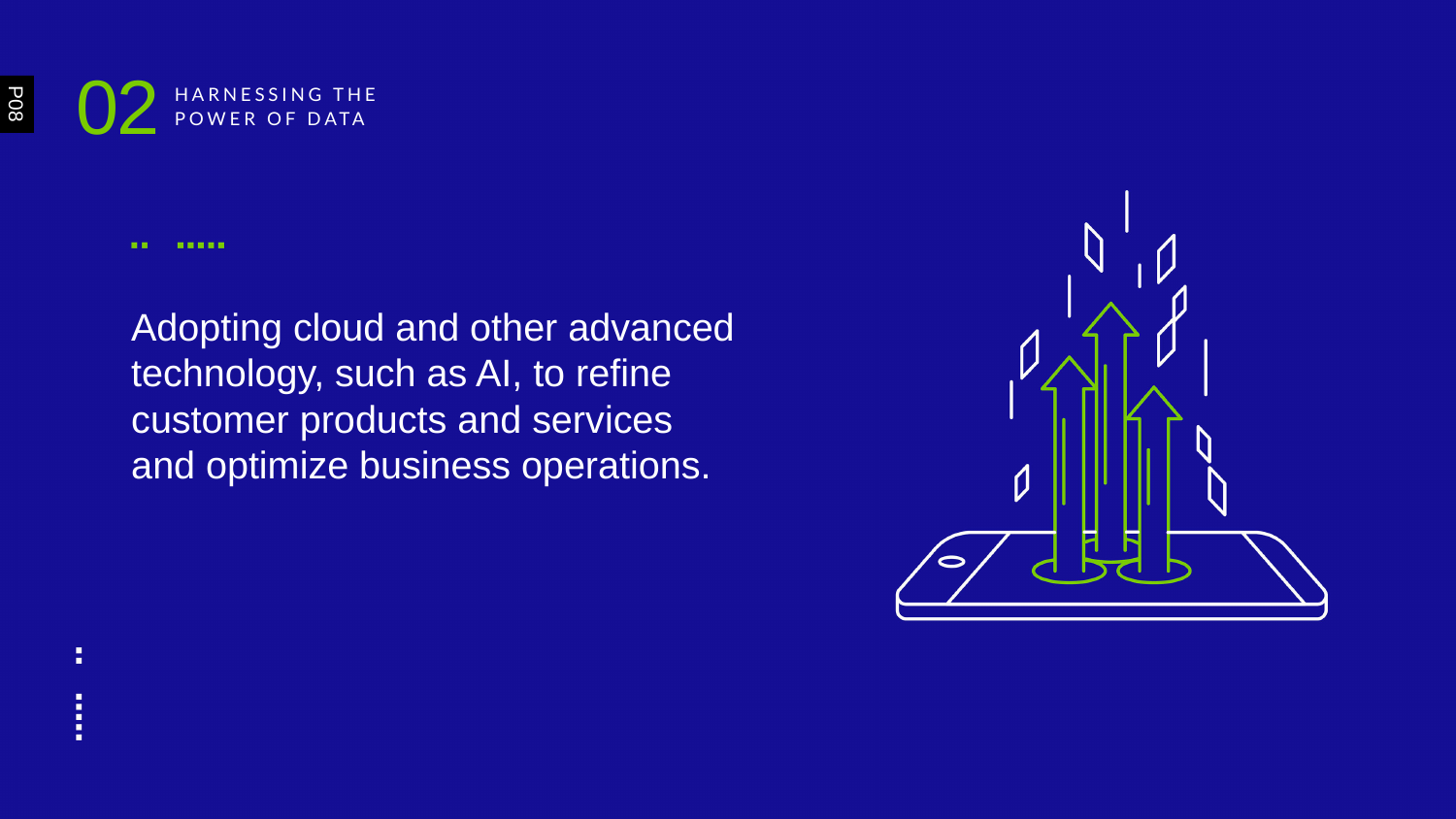

02
Harnessing THE
POWER OF DATA
P08
Adopting cloud and other advanced technology, such as AI, to refine customer products and services
and optimize business operations.